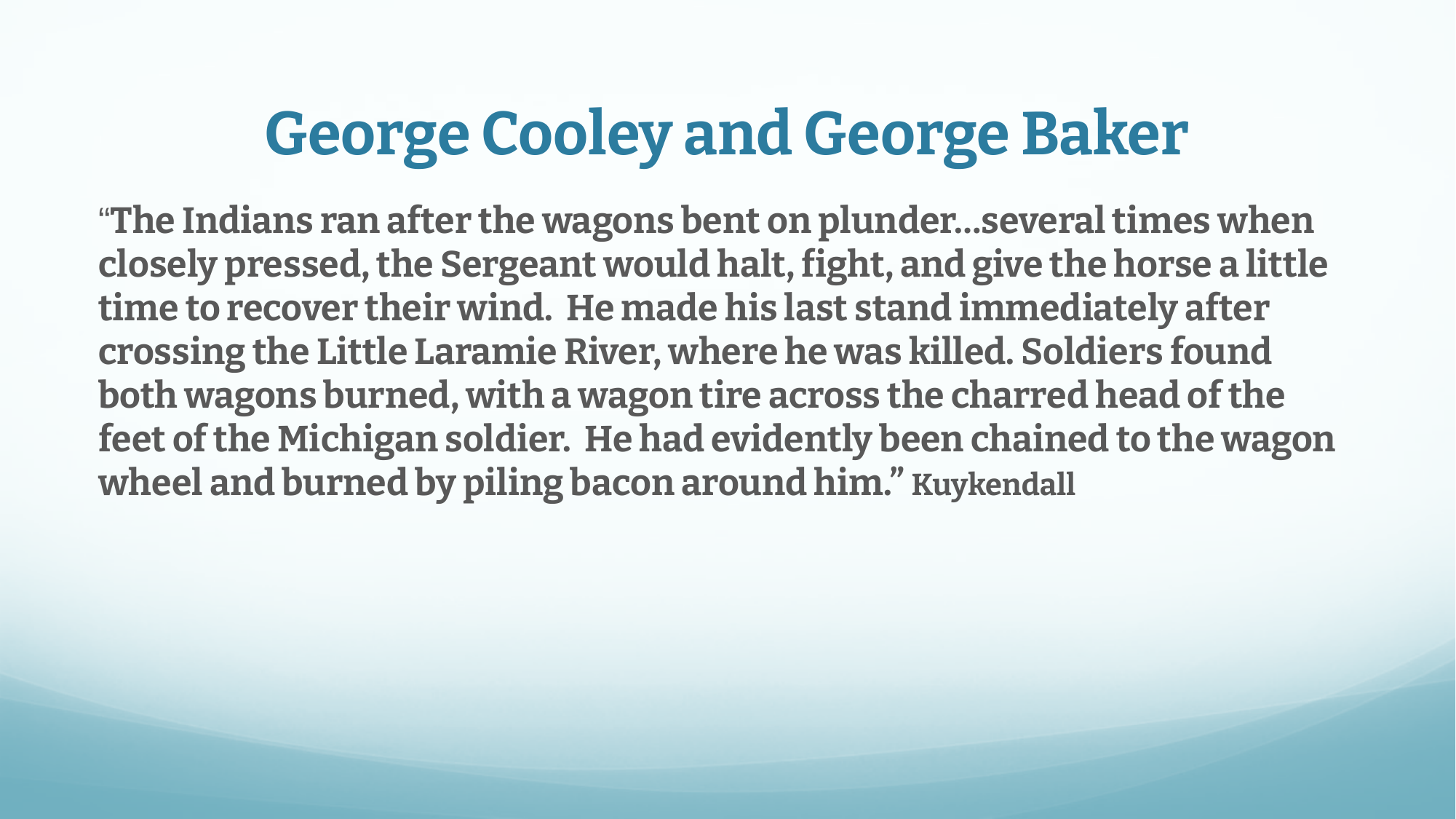

# George Cooley and George Baker
“The Indians ran after the wagons bent on plunder…several times when closely pressed, the Sergeant would halt, fight, and give the horse a little time to recover their wind.  He made his last stand immediately after crossing the Little Laramie River, where he was killed. Soldiers found both wagons burned, with a wagon tire across the charred head of the feet of the Michigan soldier.  He had evidently been chained to the wagon wheel and burned by piling bacon around him.” Kuykendall